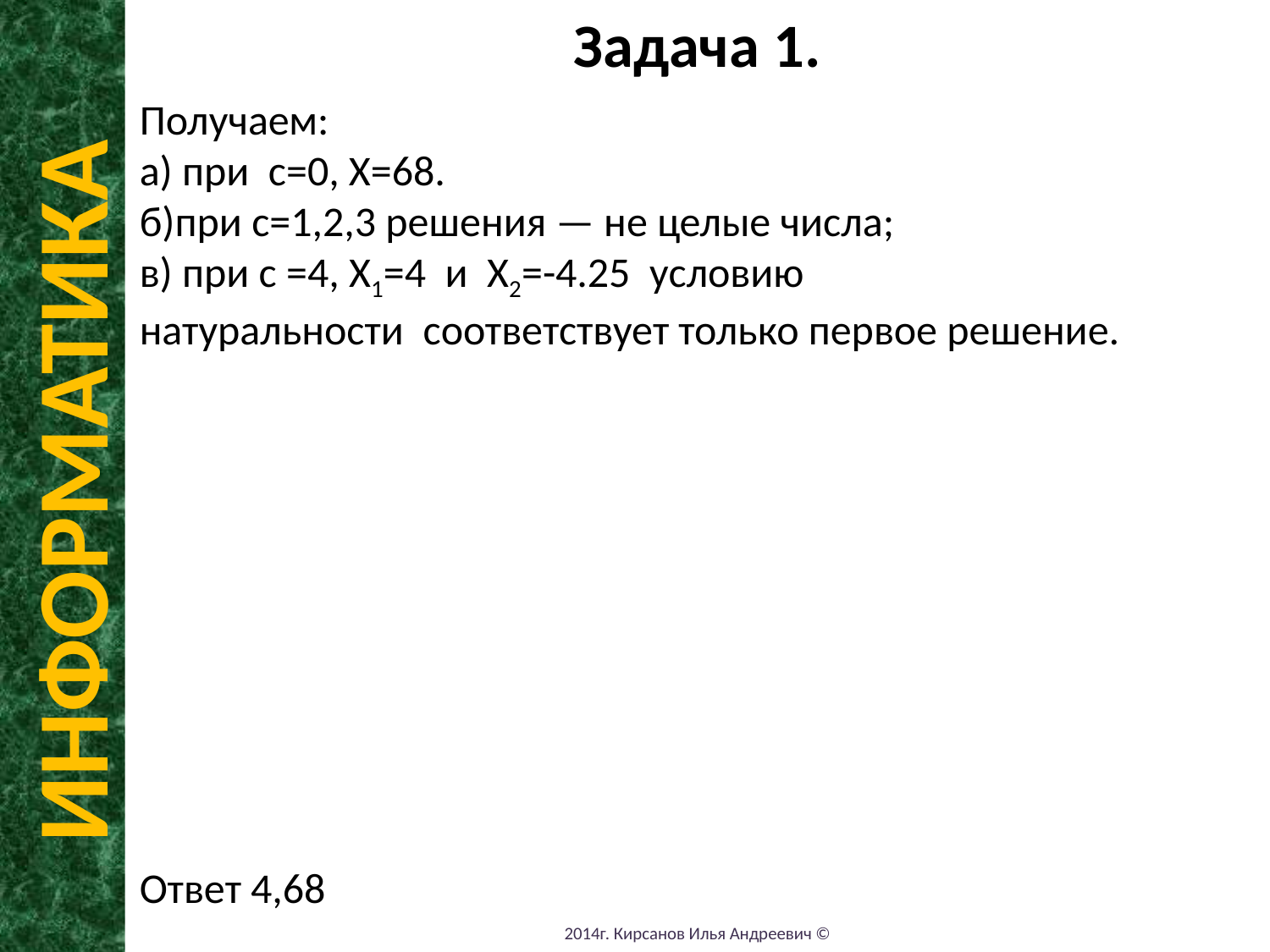

Задача 1.
N
Получаем:
а) при  c=0, X=68.
б)при c=1,2,3 решения — не целые числа;
в) при c =4, X1=4  и  X2=-4.25  условию натуральности  соответствует только первое решение.

Ответ 4,68

ИНФОРМАТИКА
2014г. Кирсанов Илья Андреевич ©